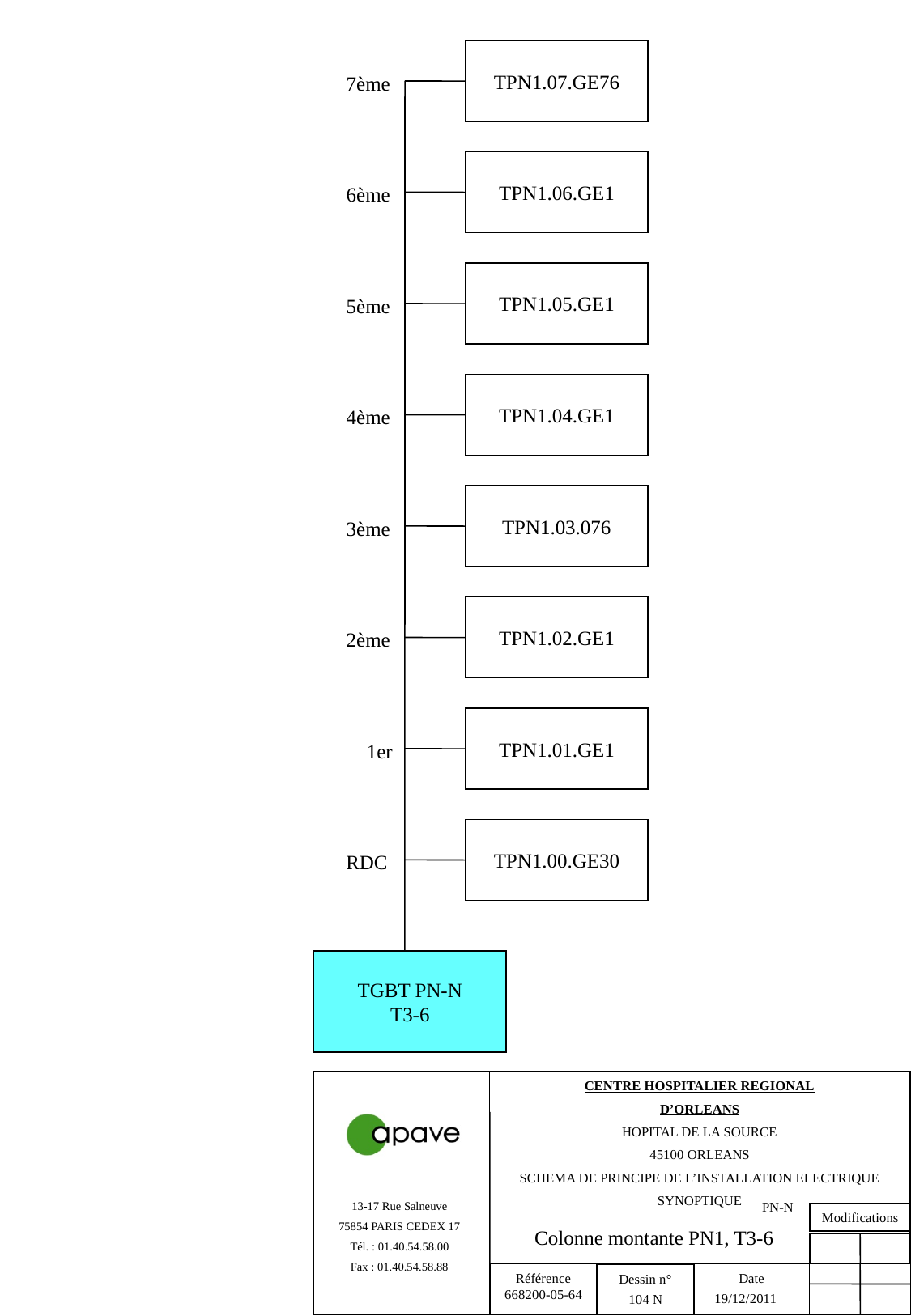

TPN1.07.GE76
7ème

TPN1.06.GE1
6ème

TPN1.05.GE1
5ème

TPN1.04.GE1
4ème

TPN1.03.076
3ème

TPN1.02.GE1
2ème

TPN1.01.GE1
1er

TPN1.00.GE30
RDC

TGBT PN-N
T3-6
PN-N
Colonne montante PN1, T3-6
19/12/2011
104 N